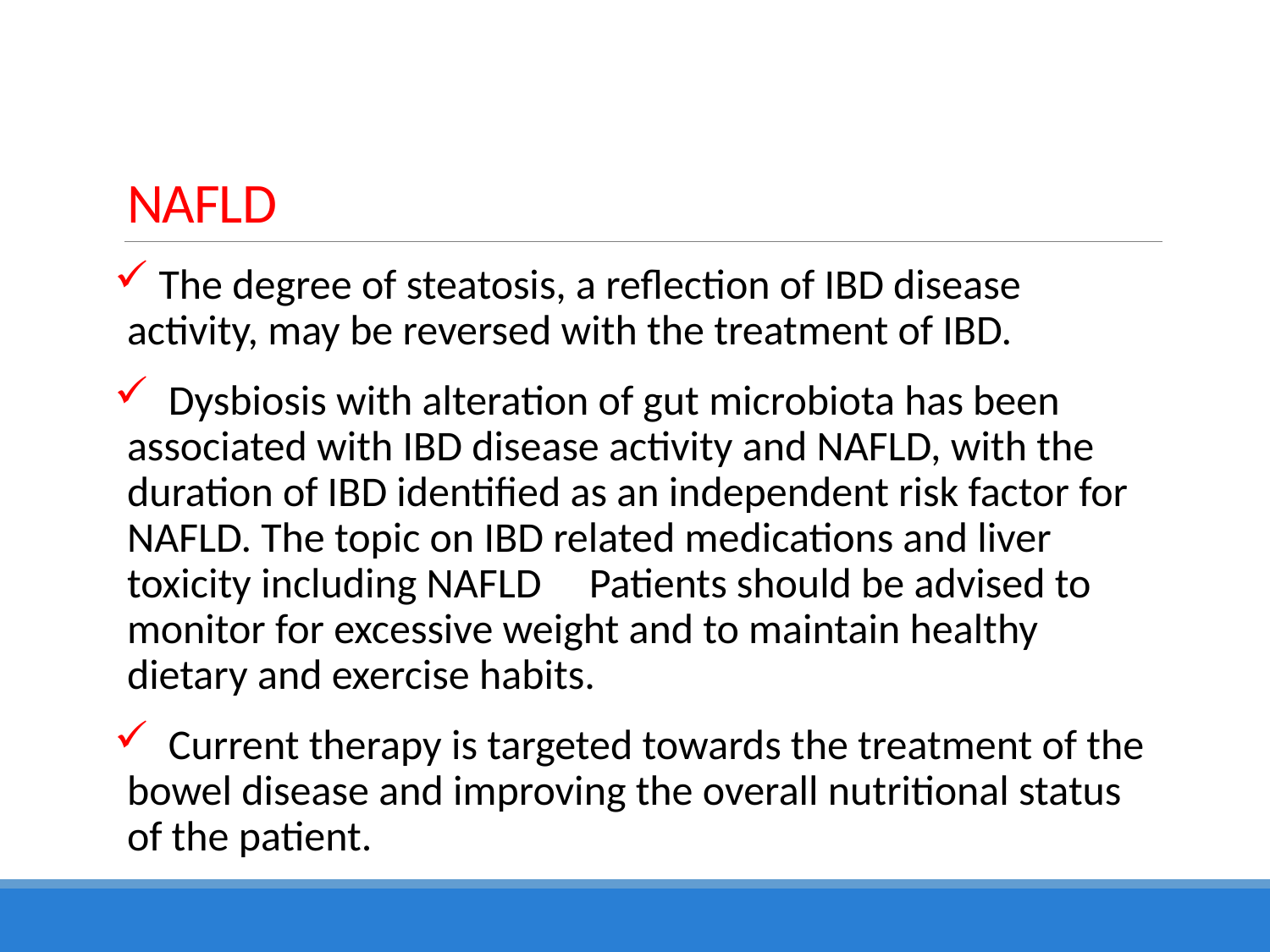

# NAFLD
 The degree of steatosis, a reflection of IBD disease activity, may be reversed with the treatment of IBD.
  Dysbiosis with alteration of gut microbiota has been associated with IBD disease activity and NAFLD, with the duration of IBD identified as an independent risk factor for NAFLD. The topic on IBD related medications and liver toxicity including NAFLD     Patients should be advised to monitor for excessive weight and to maintain healthy dietary and exercise habits.
  Current therapy is targeted towards the treatment of the bowel disease and improving the overall nutritional status of the patient.